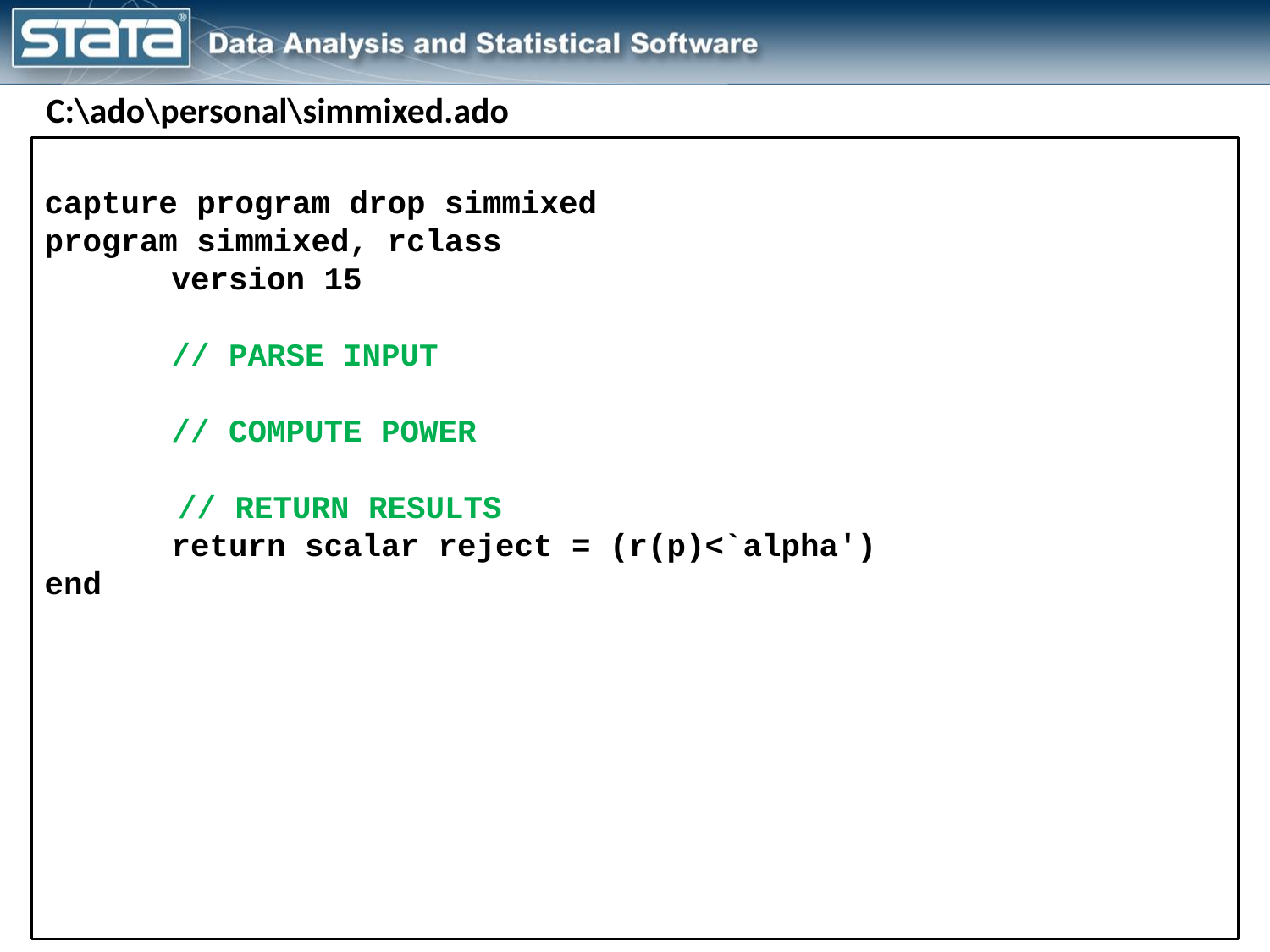

C:\ado\personal\simmixed.ado

capture program drop simmixed
program simmixed, rclass
	version 15

	// PARSE INPUT

	// COMPUTE POWER

       // RETURN RESULTS
	return scalar reject = (r(p)<`alpha')
end